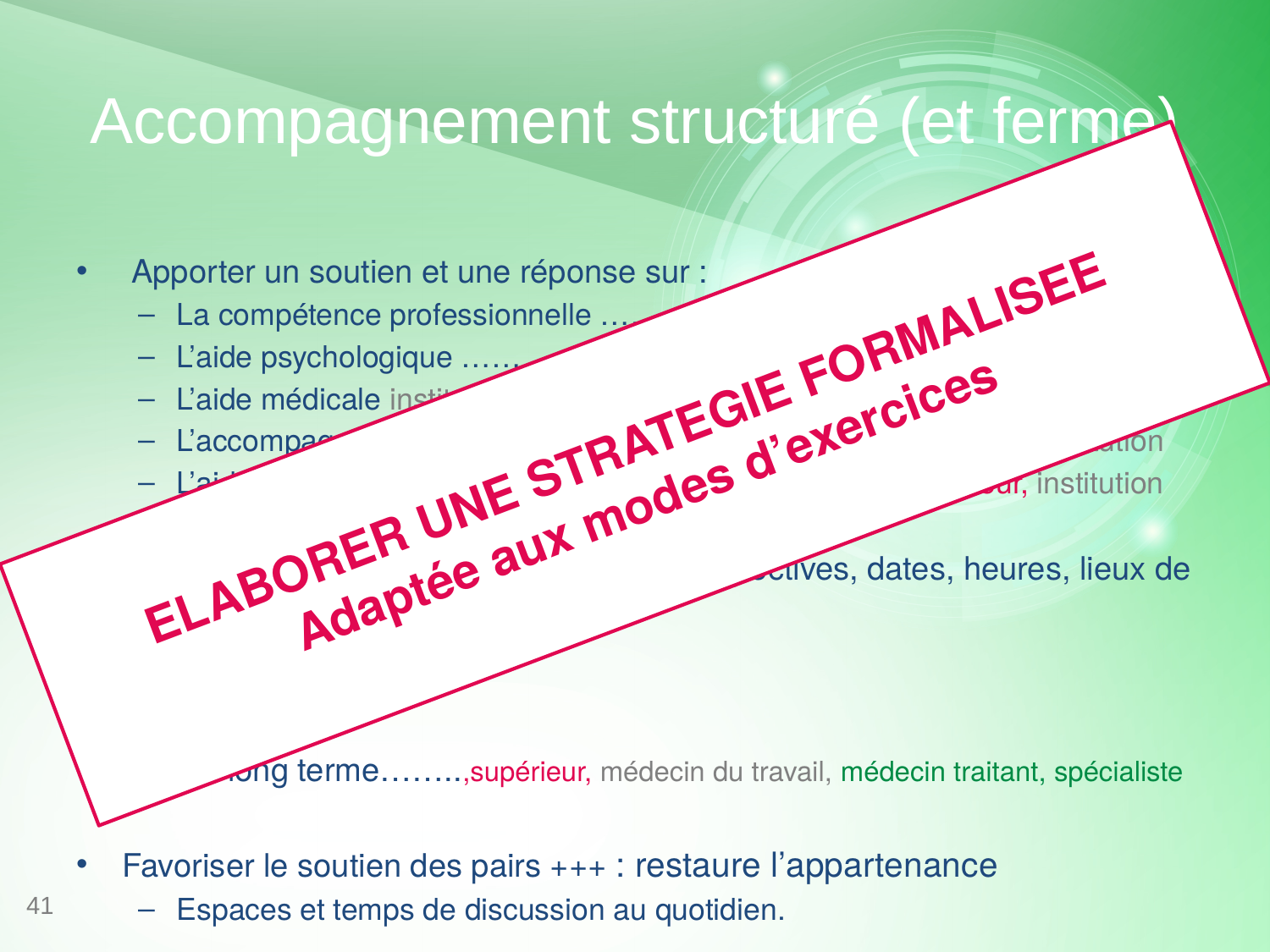

# Accompagnement structuré (et ferme)

 Apporter un soutien et une réponse sur :
La compétence professionnelle ………………………………supérieur, pairs
L’aide psychologique …………………………..institution, médecin du travail
L’aide médicale institution, médecin du travail, médecin traitant, spécialiste
L’accompagnement médico-légal…………………………………... institution
L’aide à la communication avec la famille……….pairs, supérieur, institution

Donner un plan de prise en charge : perspectives, dates, heures, lieux de RDV
1er RDV dans les 24 h après l’EIG
Garder le contact.

Suivi à long terme……..,supérieur, médecin du travail, médecin traitant, spécialiste

Favoriser le soutien des pairs +++ : restaure l’appartenance
Espaces et temps de discussion au quotidien.

ELABORER UNE STRATEGIE FORMALISEE
Adaptée aux modes d’exercices
41